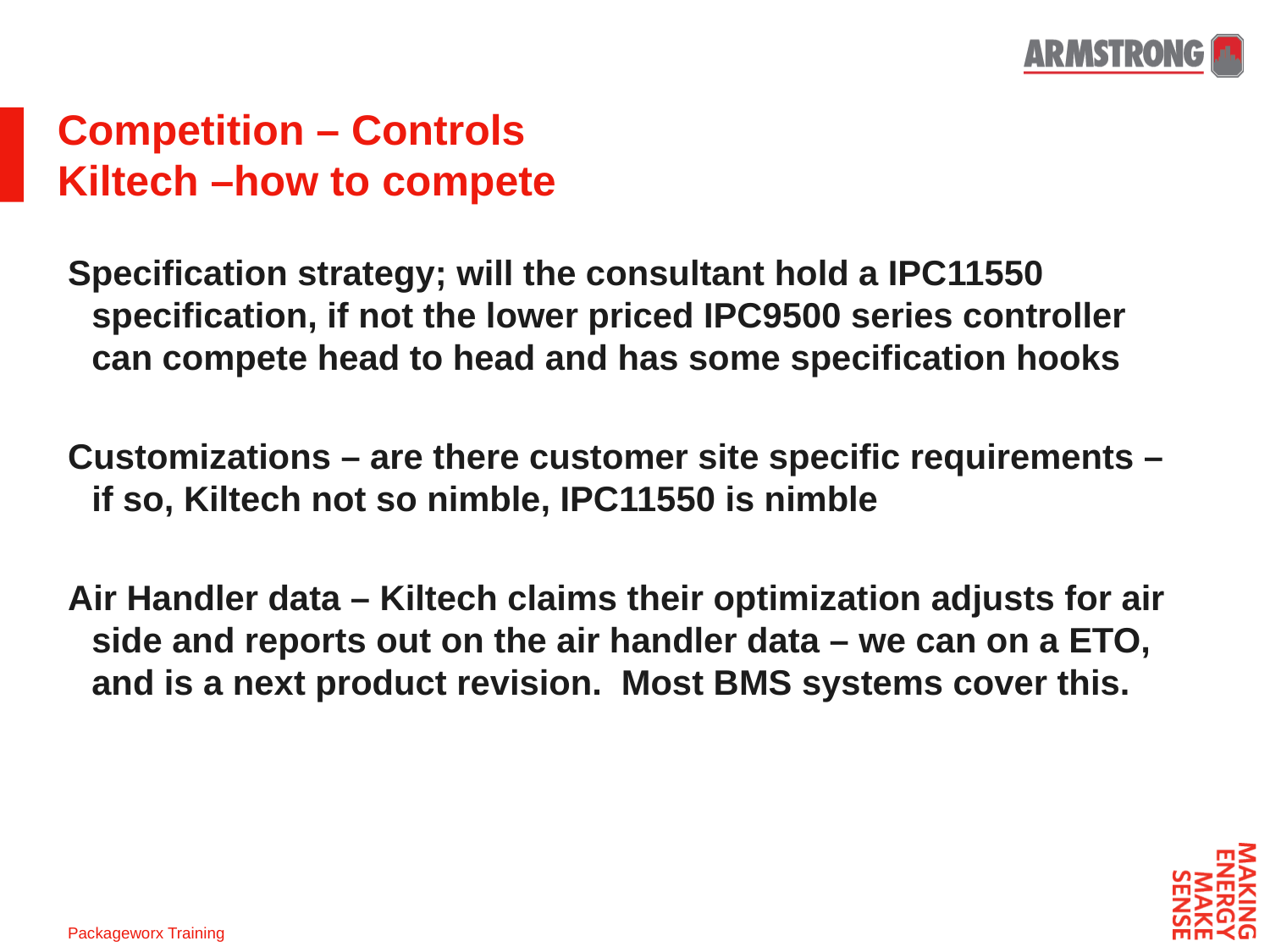

# Competition – Controls Kiltech –how to compete
Specification strategy; will the consultant hold a IPC11550 specification, if not the lower priced IPC9500 series controller can compete head to head and has some specification hooks

Customizations – are there customer site specific requirements – if so, Kiltech not so nimble, IPC11550 is nimble

Air Handler data – Kiltech claims their optimization adjusts for air side and reports out on the air handler data – we can on a ETO, and is a next product revision.  Most BMS systems cover this.